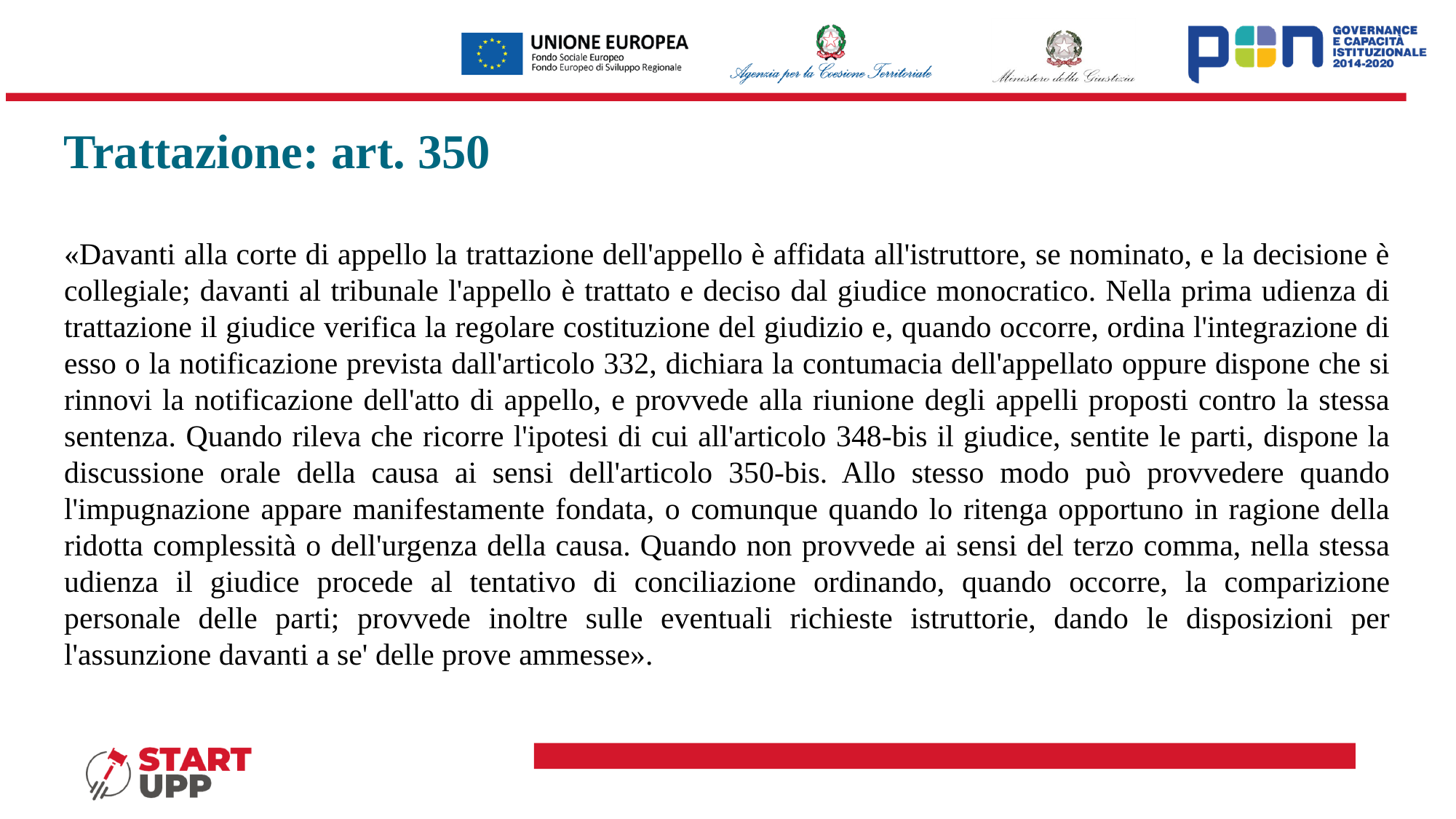

# Trattazione: art. 350
«Davanti alla corte di appello la trattazione dell'appello è affidata all'istruttore, se nominato, e la decisione è collegiale; davanti al tribunale l'appello è trattato e deciso dal giudice monocratico. Nella prima udienza di trattazione il giudice verifica la regolare costituzione del giudizio e, quando occorre, ordina l'integrazione di esso o la notificazione prevista dall'articolo 332, dichiara la contumacia dell'appellato oppure dispone che si rinnovi la notificazione dell'atto di appello, e provvede alla riunione degli appelli proposti contro la stessa sentenza. Quando rileva che ricorre l'ipotesi di cui all'articolo 348-bis il giudice, sentite le parti, dispone la discussione orale della causa ai sensi dell'articolo 350-bis. Allo stesso modo può provvedere quando l'impugnazione appare manifestamente fondata, o comunque quando lo ritenga opportuno in ragione della ridotta complessità o dell'urgenza della causa. Quando non provvede ai sensi del terzo comma, nella stessa udienza il giudice procede al tentativo di conciliazione ordinando, quando occorre, la comparizione personale delle parti; provvede inoltre sulle eventuali richieste istruttorie, dando le disposizioni per l'assunzione davanti a se' delle prove ammesse».